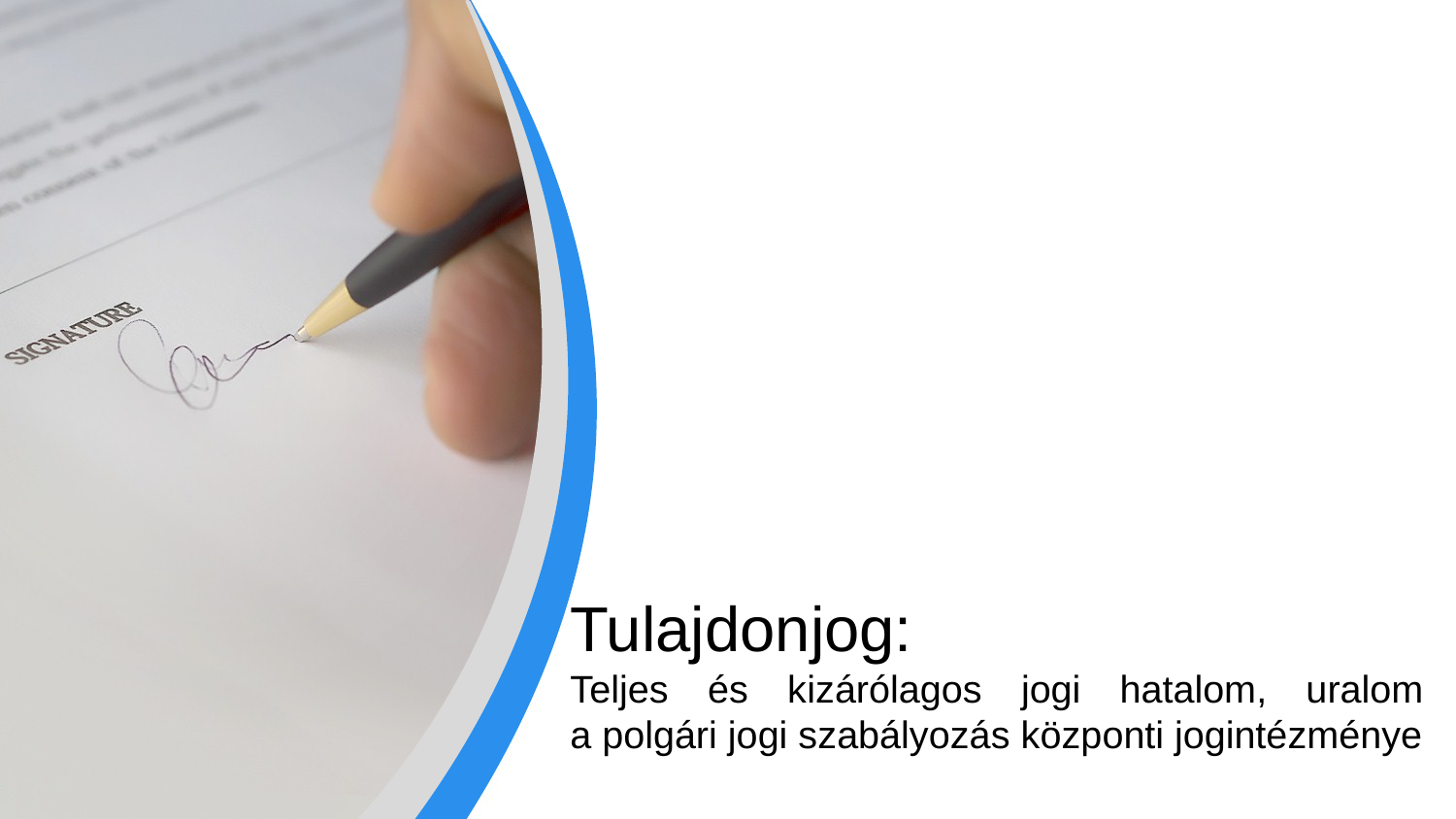

Tulajdonjog:
Teljes és kizárólagos jogi hatalom, uralom
a polgári jogi szabályozás központi jogintézménye